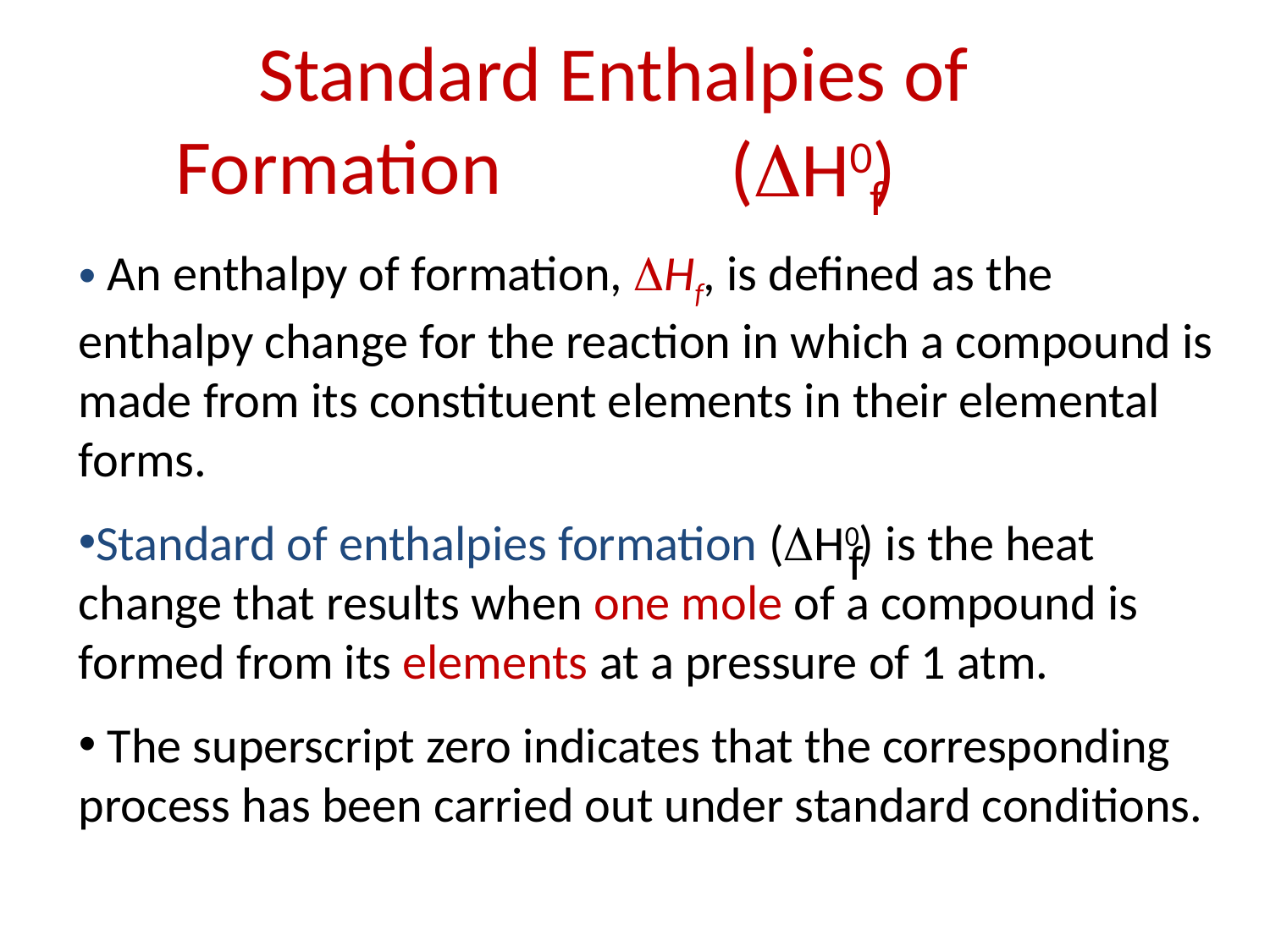

Standard Enthalpies of Formation     f
 (ΔH0)
f
 An enthalpy of formation, ΔHf, is defined as the enthalpy change for the reaction in which a compound is made from its constituent elements in their elemental forms.
Standard of enthalpies formation (ΔH0) is the heat change that results when one mole of a compound is formed from its elements at a pressure of 1 atm.
 The superscript zero indicates that the corresponding process has been carried out under standard conditions.
f